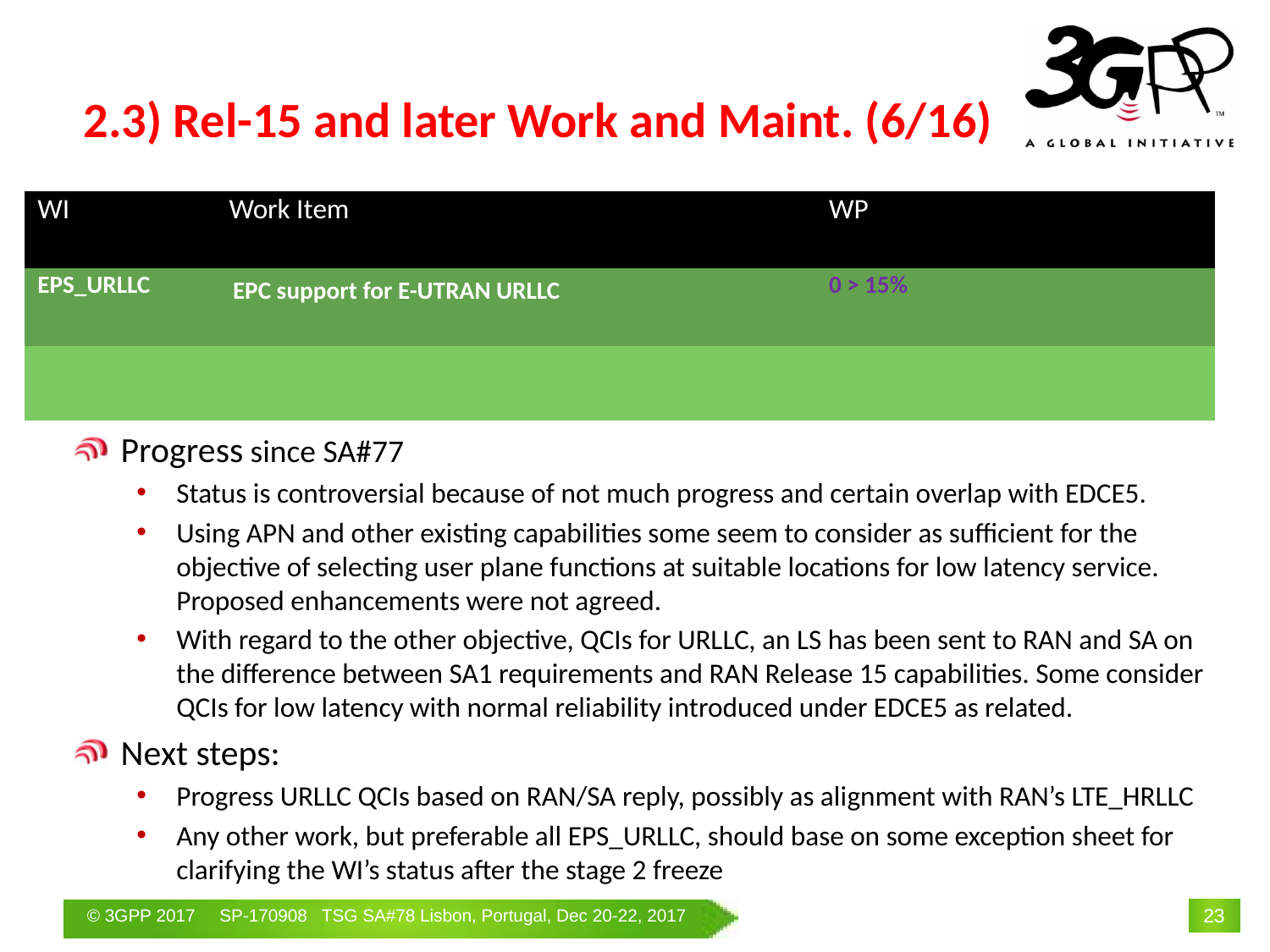

# 2.3) Rel-15 and later Work and Maint. (6/16)
| WI | Work Item | WP |  |  |
| --- | --- | --- | --- | --- |
| EPS\_URLLC | EPC support for E-UTRAN URLLC | 0 > 15% |  |  |
|  |  |  |  |  |
Progress since SA#77
Status is controversial because of not much progress and certain overlap with EDCE5.
Using APN and other existing capabilities some seem to consider as sufficient for the objective of selecting user plane functions at suitable locations for low latency service. Proposed enhancements were not agreed.
With regard to the other objective, QCIs for URLLC, an LS has been sent to RAN and SA on the difference between SA1 requirements and RAN Release 15 capabilities. Some consider QCIs for low latency with normal reliability introduced under EDCE5 as related.
Next steps:
Progress URLLC QCIs based on RAN/SA reply, possibly as alignment with RAN’s LTE_HRLLC
Any other work, but preferable all EPS_URLLC, should base on some exception sheet for clarifying the WI’s status after the stage 2 freeze